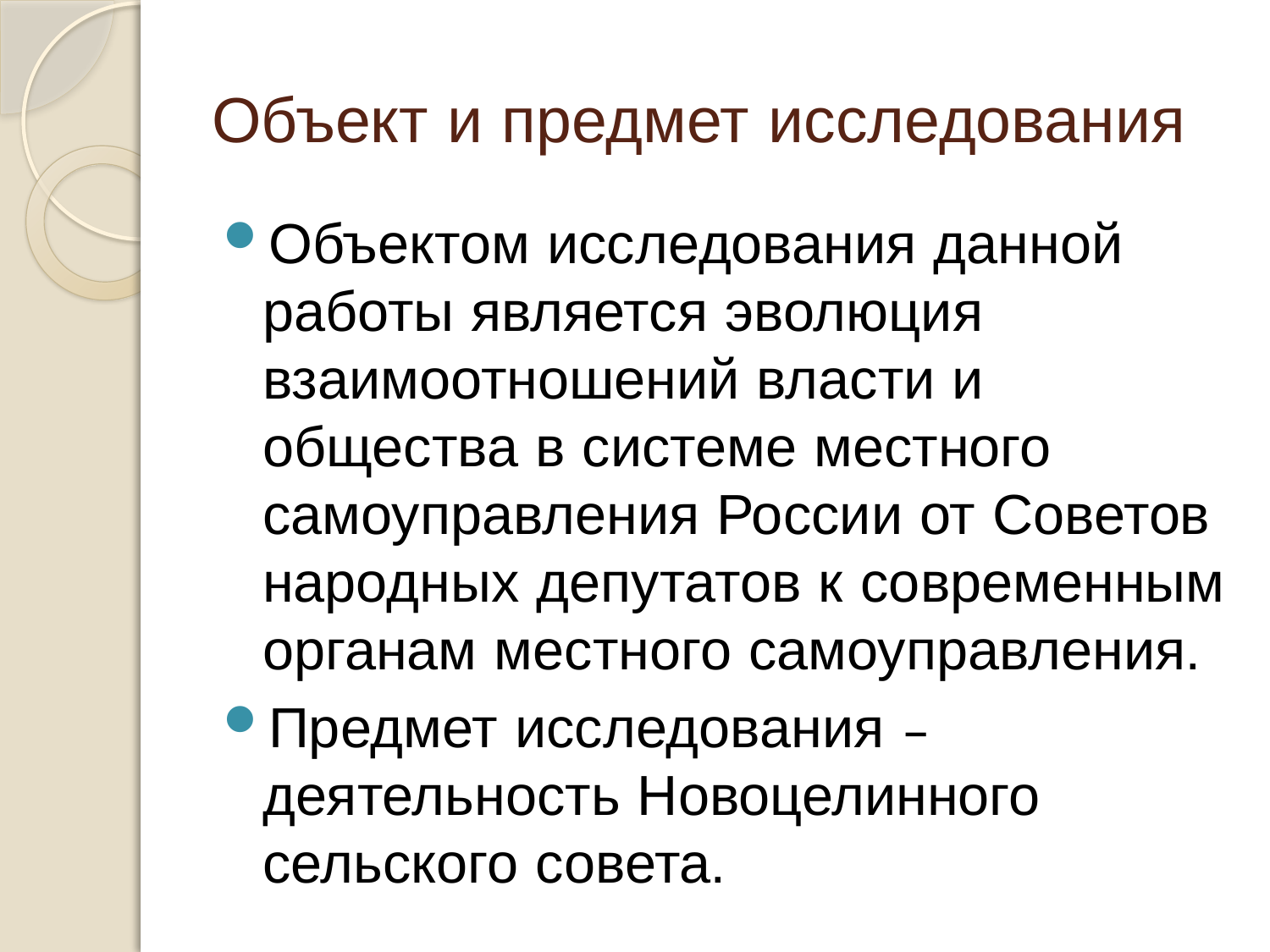

# Объект и предмет исследования
Объектом исследования данной работы является эволюция взаимоотношений власти и общества в системе местного самоуправления России от Советов народных депутатов к современным органам местного самоуправления.
Предмет исследования – деятельность Новоцелинного сельского совета.